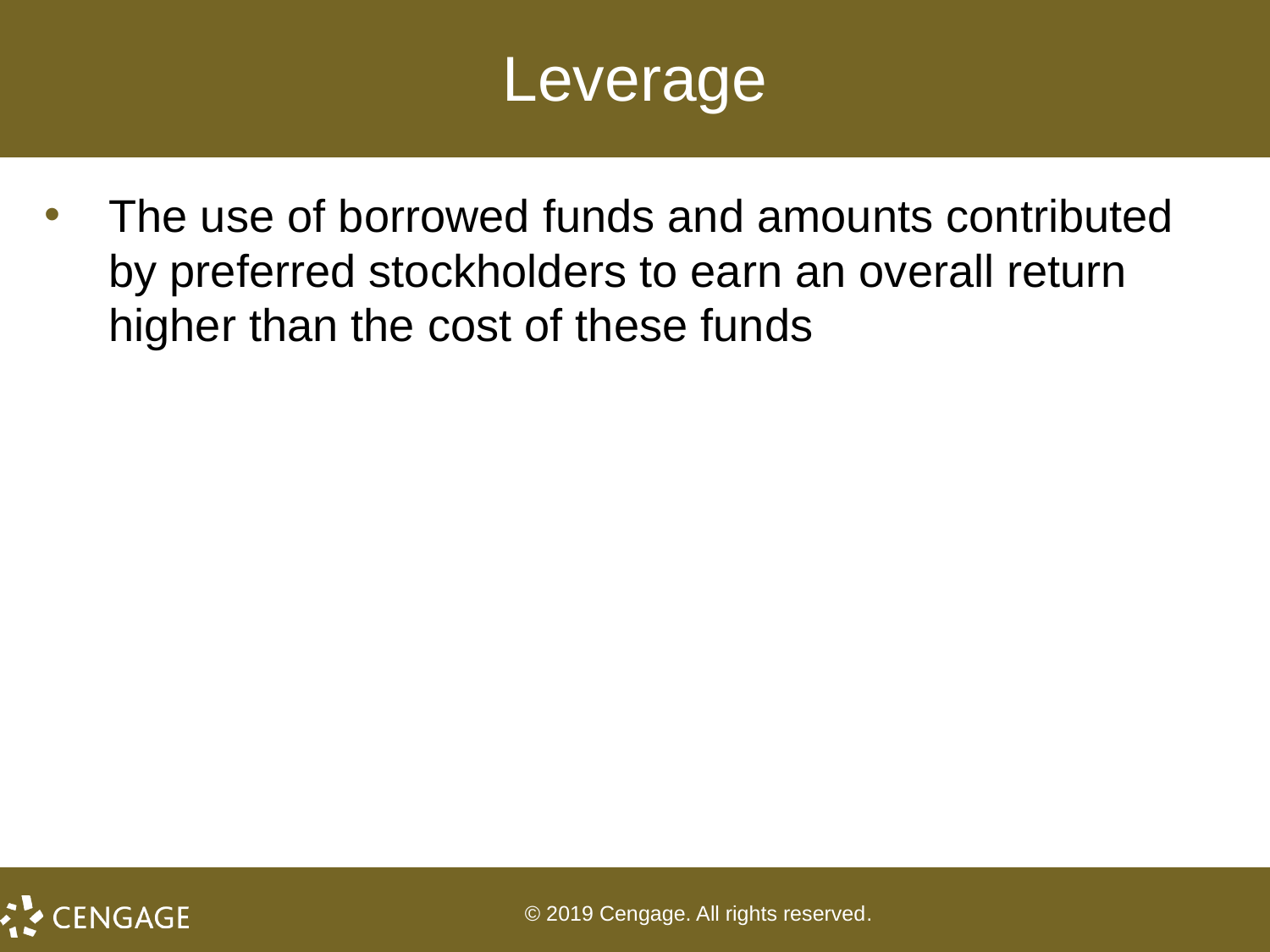

# Leverage
The use of borrowed funds and amounts contributed by preferred stockholders to earn an overall return higher than the cost of these funds